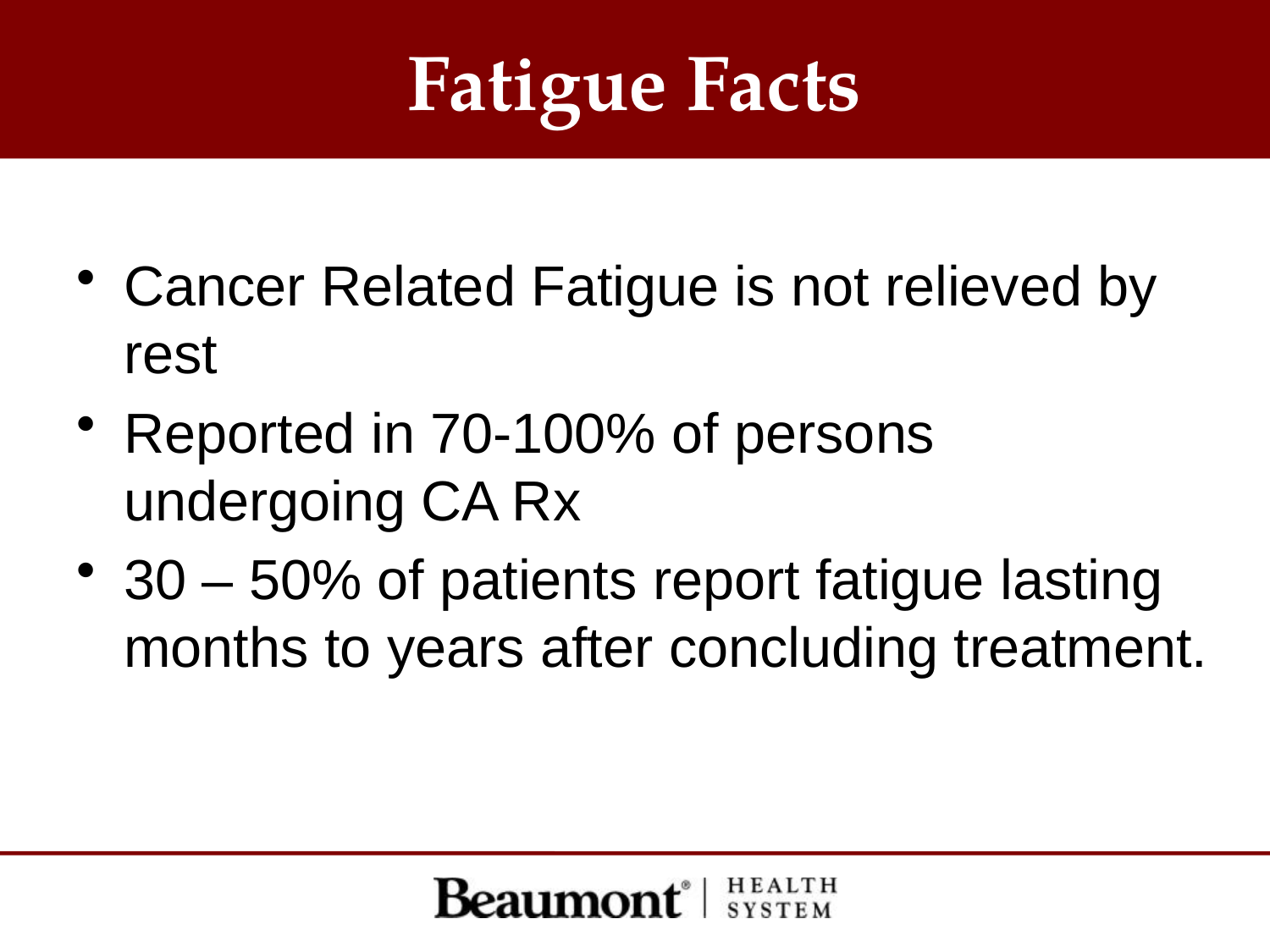

# Fatigue Facts
Cancer Related Fatigue is not relieved by rest
Reported in 70-100% of persons undergoing CA Rx
30 – 50% of patients report fatigue lasting months to years after concluding treatment.